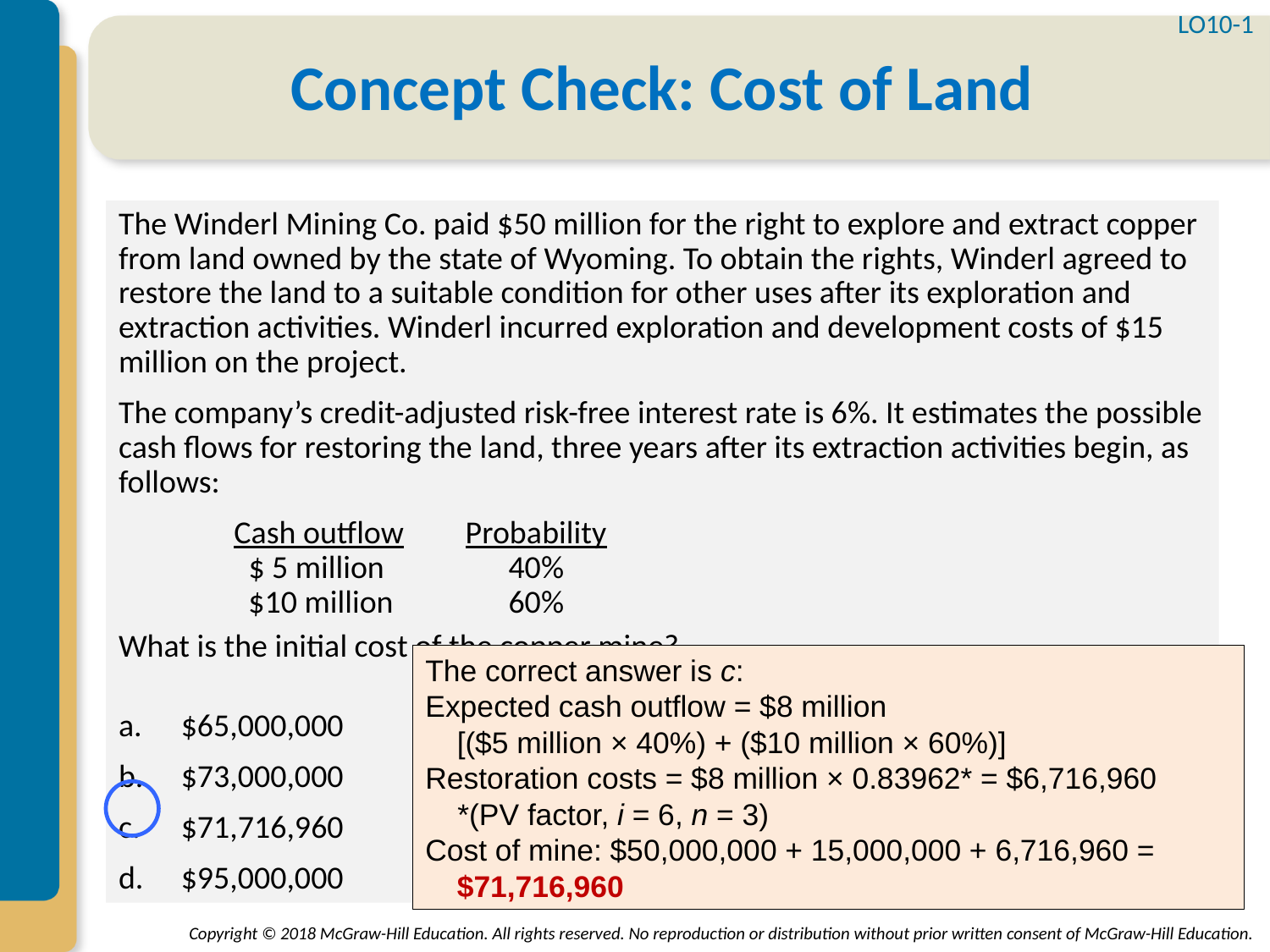

LO10-1
# Concept Check: Cost of Land
The Winderl Mining Co. paid $50 million for the right to explore and extract copper from land owned by the state of Wyoming. To obtain the rights, Winderl agreed to restore the land to a suitable condition for other uses after its exploration and extraction activities. Winderl incurred exploration and development costs of $15 million on the project.
The company’s credit-adjusted risk-free interest rate is 6%. It estimates the possible cash flows for restoring the land, three years after its extraction activities begin, as follows:
		Cash outflow	Probability
		  $ 5 million	      40%
		  $10 million	      60%
What is the initial cost of the copper mine?
$65,000,000
$73,000,000
$71,716,960
$95,000,000

The correct answer is c:
Expected cash outflow = $8 million
[($5 million × 40%) + ($10 million × 60%)]
Restoration costs = $8 million × 0.83962* = $6,716,960
*(PV factor, i = 6, n = 3)
Cost of mine: $50,000,000 + 15,000,000 + 6,716,960 = $71,716,960